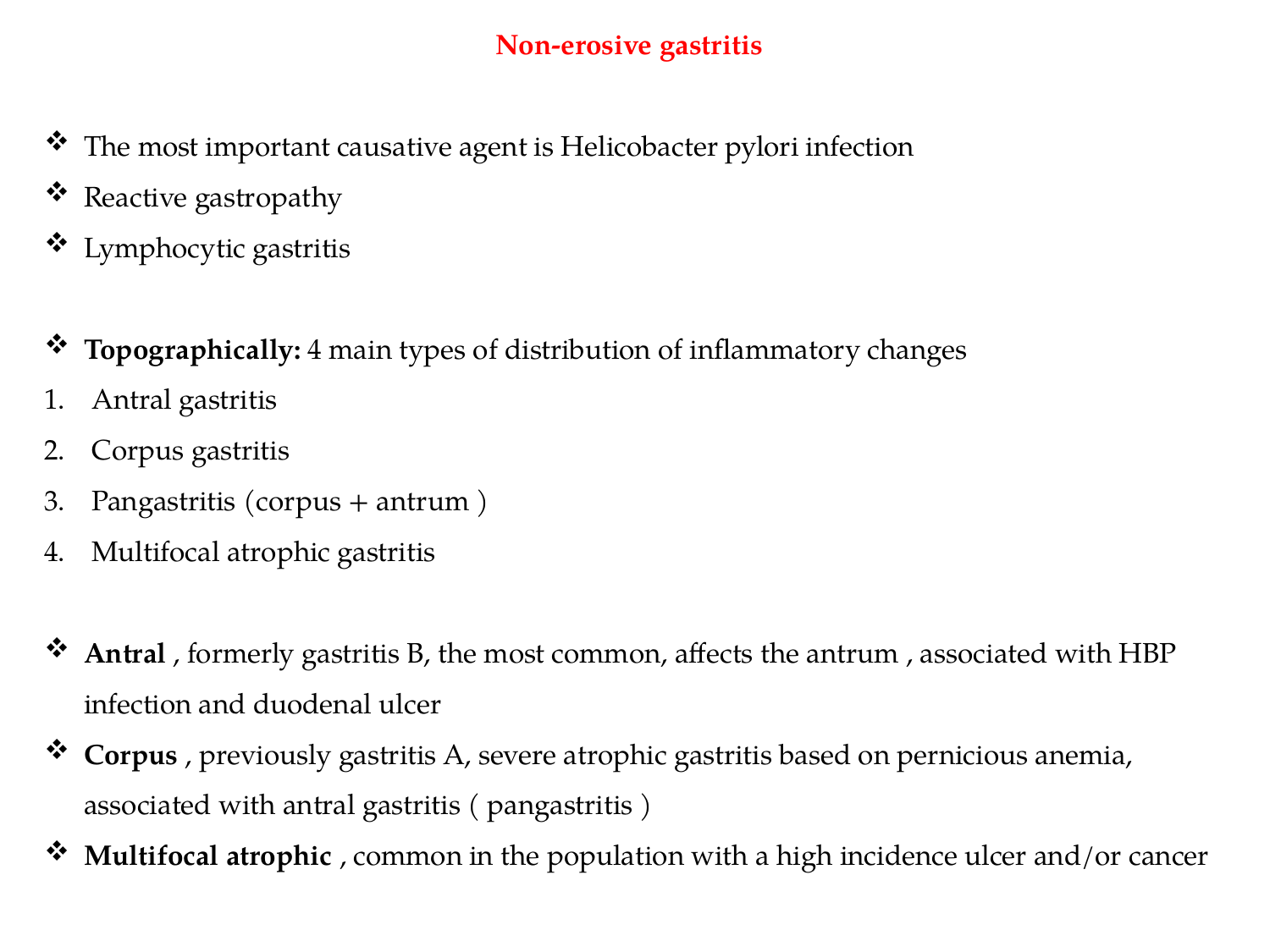

Non-erosive gastritis

The most important causative agent is Helicobacter pylori infection
Reactive gastropathy
Lymphocytic gastritis

Topographically: 4 main types of distribution of inflammatory changes
Antral gastritis
Corpus gastritis
Pangastritis (corpus + antrum )
Multifocal atrophic gastritis

Antral , formerly gastritis B, the most common, affects the antrum , associated with HBP infection and duodenal ulcer
Corpus , previously gastritis A, severe atrophic gastritis based on pernicious anemia, associated with antral gastritis ( pangastritis )
Multifocal atrophic , common in the population with a high incidence ulcer and/or cancer